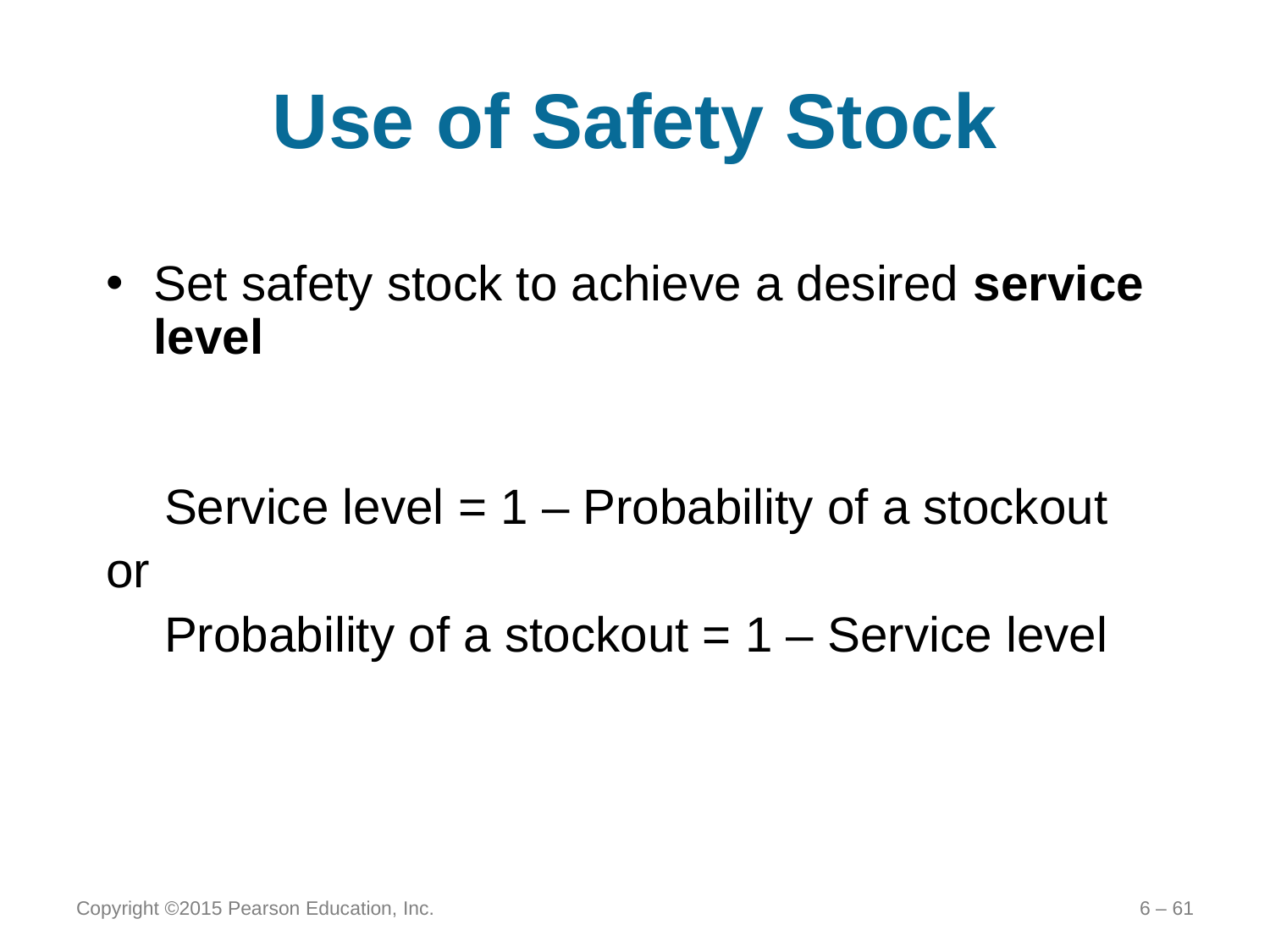

# Use of Safety Stock
Set safety stock to achieve a desired service level

Service level = 1 – Probability of a stockout
or
Probability of a stockout = 1 – Service level
Copyright ©2015 Pearson Education, Inc.
6 – 61